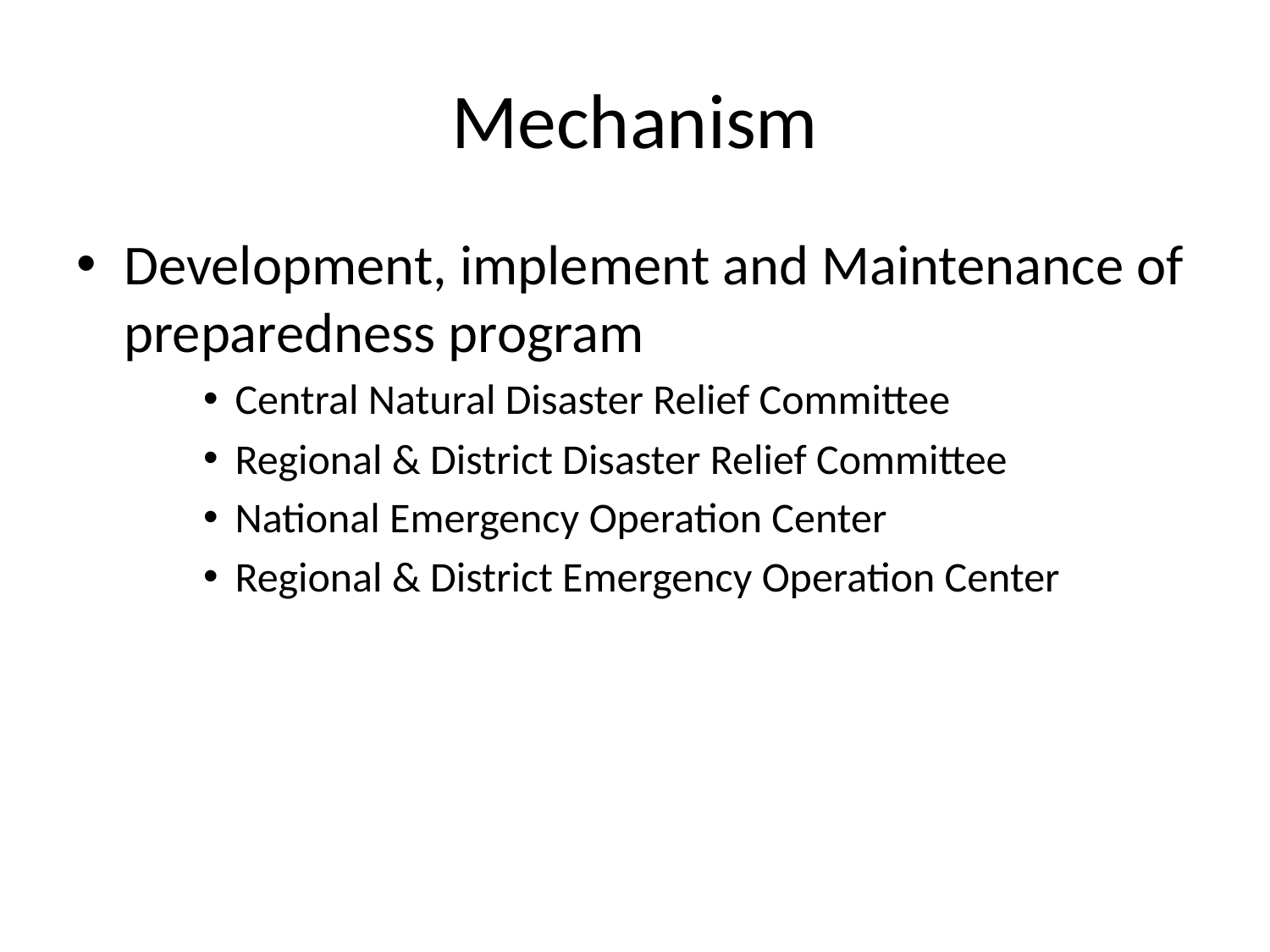

# Mechanism
Development, implement and Maintenance of preparedness program
Central Natural Disaster Relief Committee
Regional & District Disaster Relief Committee
National Emergency Operation Center
Regional & District Emergency Operation Center